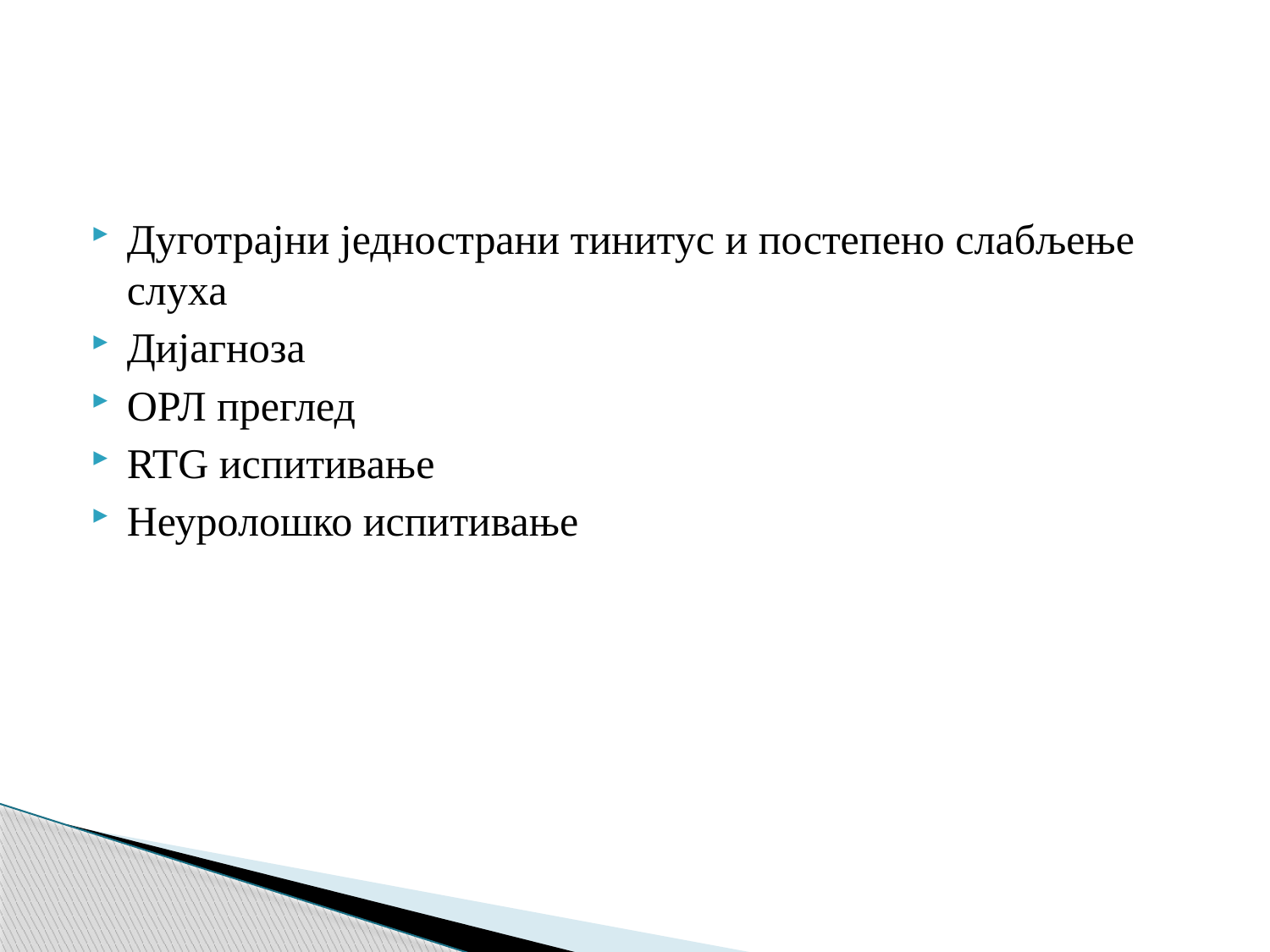

#
Дуготрајни једнострани тинитус и постепено слабљење слуха
Дијагноза
OРЛ преглед
RTG испитивање
Неуролошко испитивање